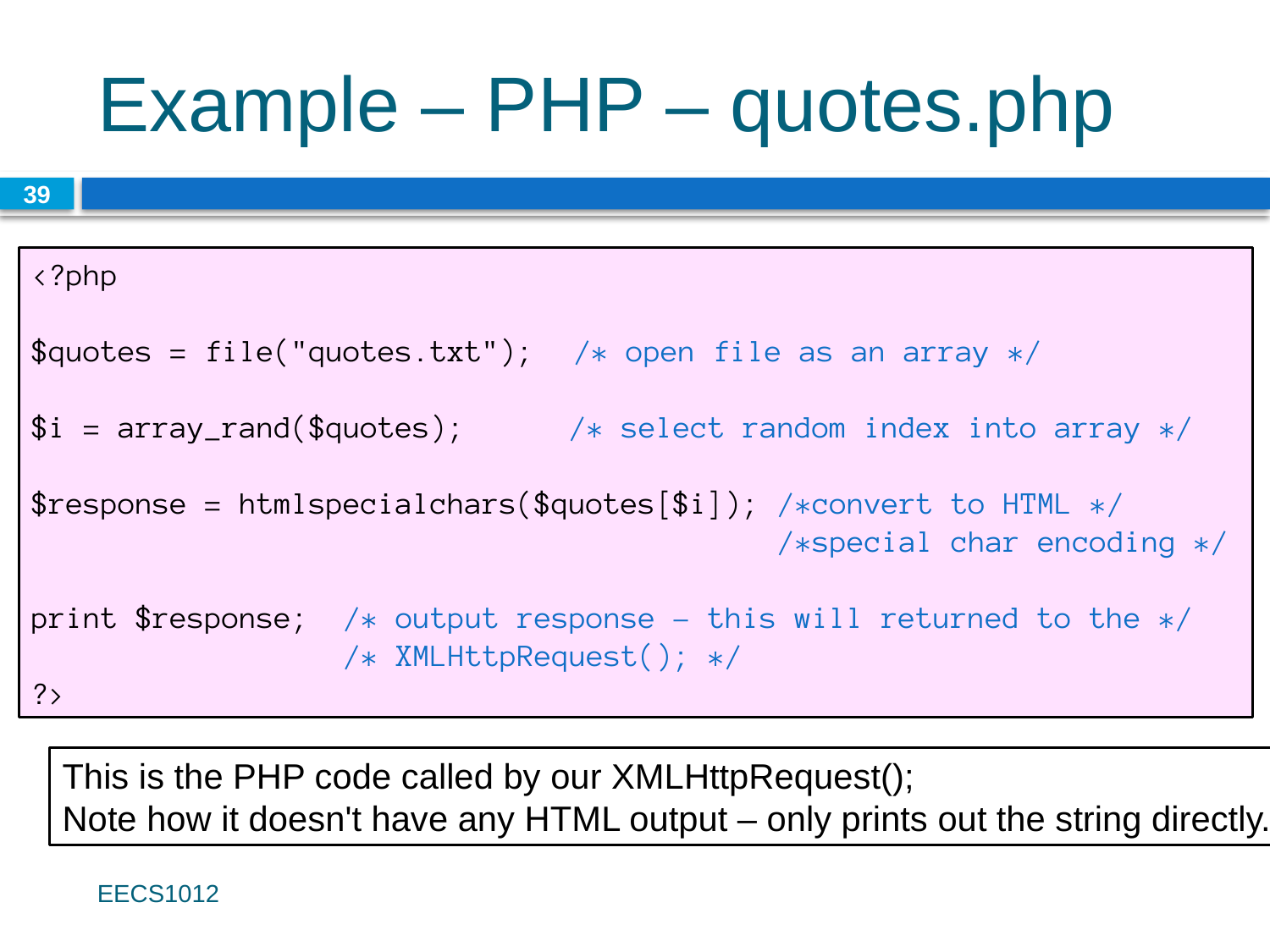

# Example – PHP – quotes.php
39
<?php

$quotes = file("quotes.txt");	  /* open file as an array */

$i = array_rand($quotes);      /* select random index into array */

$response = htmlspecialchars($quotes[$i]); /*convert to HTML */
                                           /*special char encoding */

print $response;  /* output response – this will returned to the */
                  /* XMLHttpRequest(); */
?>
This is the PHP code called by our XMLHttpRequest();
Note how it doesn't have any HTML output – only prints out the string directly.
EECS1012